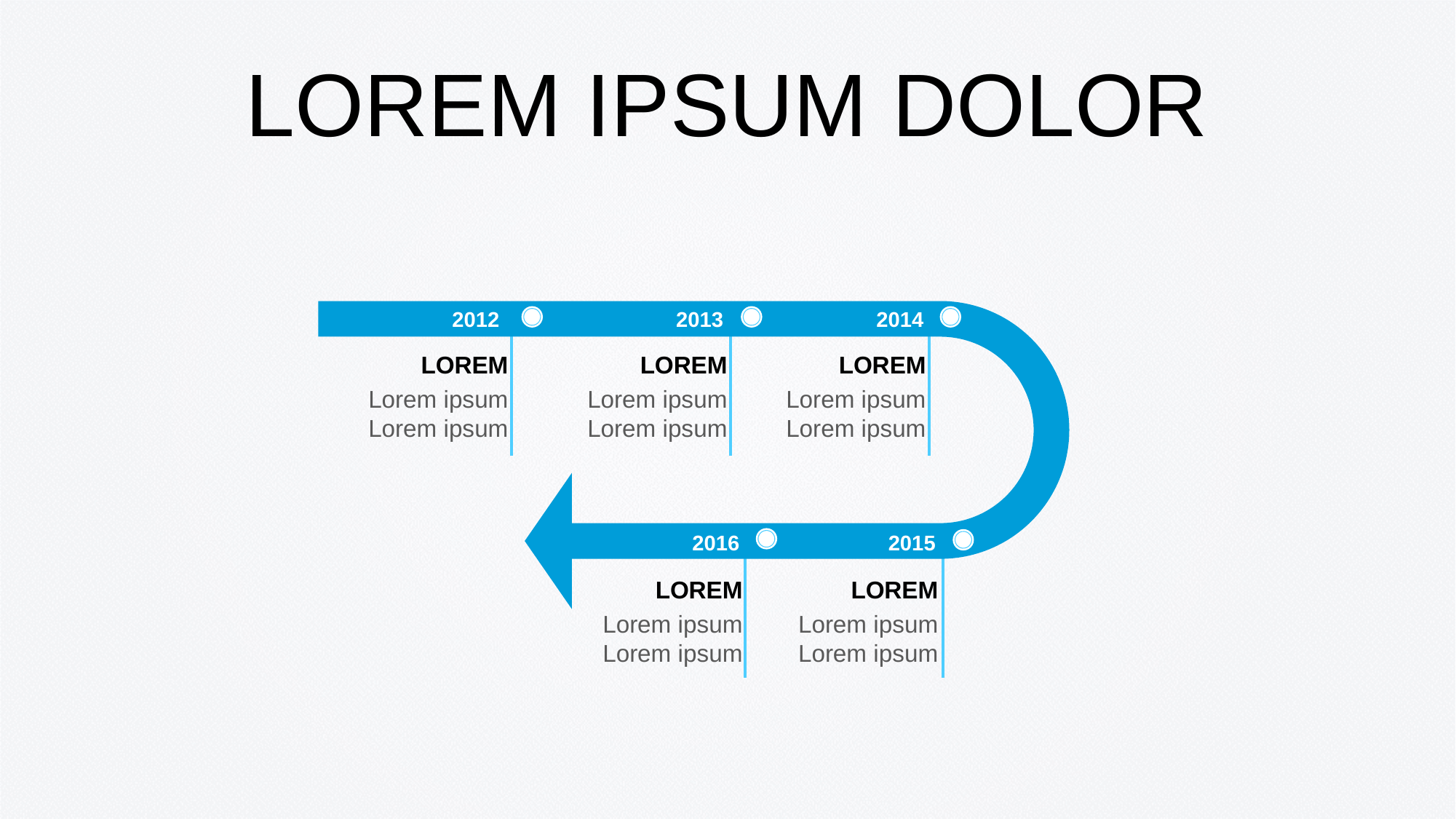

# LOREM IPSUM DOLOR

2012
2013
2014

LOREM
LOREM
LOREM
Lorem ipsum
 Lorem ipsum
Lorem ipsum
 Lorem ipsum
Lorem ipsum
 Lorem ipsum
2016
2015

LOREM
LOREM
Lorem ipsum
 Lorem ipsum
Lorem ipsum
 Lorem ipsum